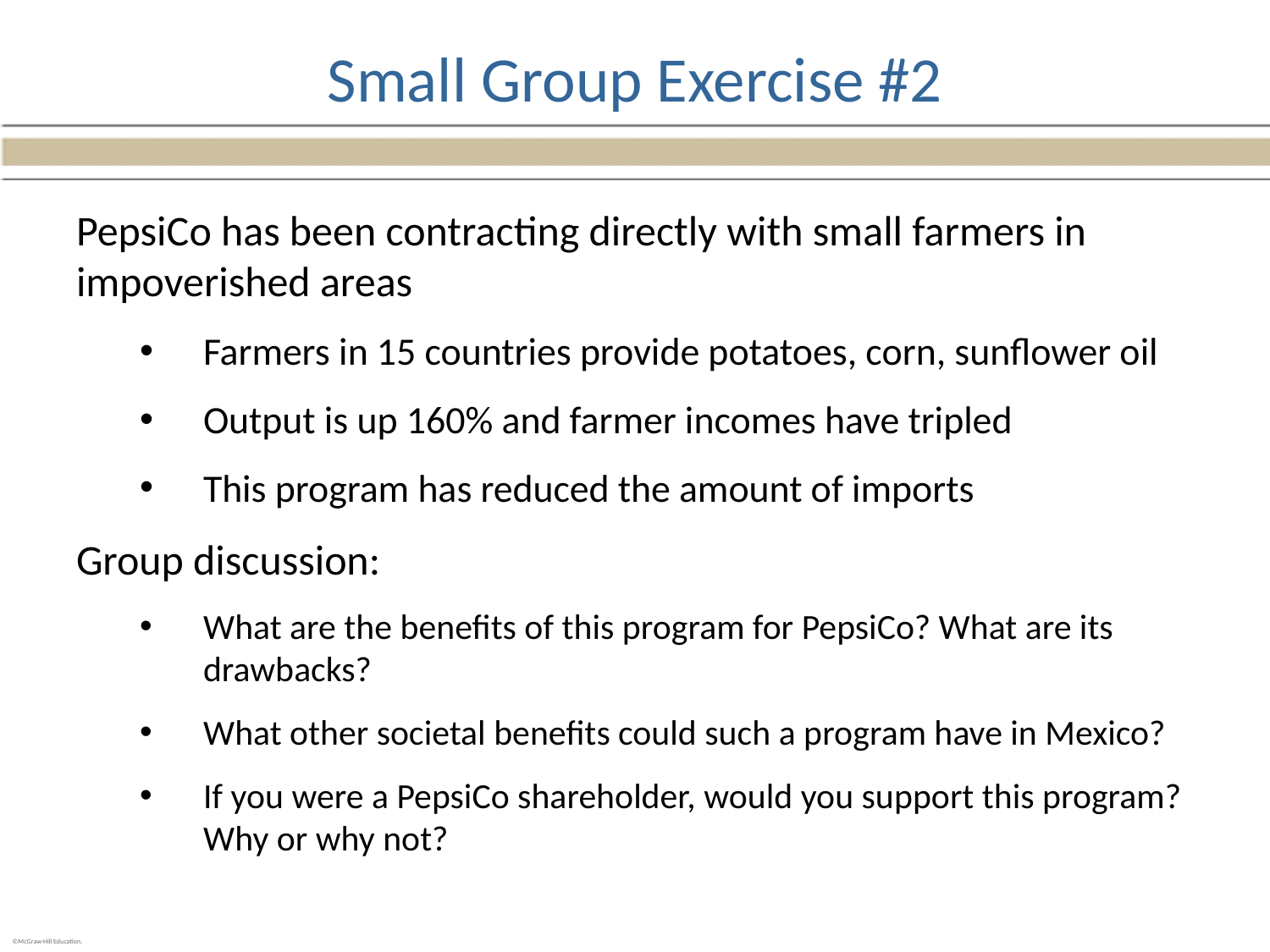

# Small Group Exercise #2
PepsiCo has been contracting directly with small farmers in impoverished areas
Farmers in 15 countries provide potatoes, corn, sunflower oil
Output is up 160% and farmer incomes have tripled
This program has reduced the amount of imports
Group discussion:
What are the benefits of this program for PepsiCo? What are its drawbacks?
What other societal benefits could such a program have in Mexico?
If you were a PepsiCo shareholder, would you support this program? Why or why not?